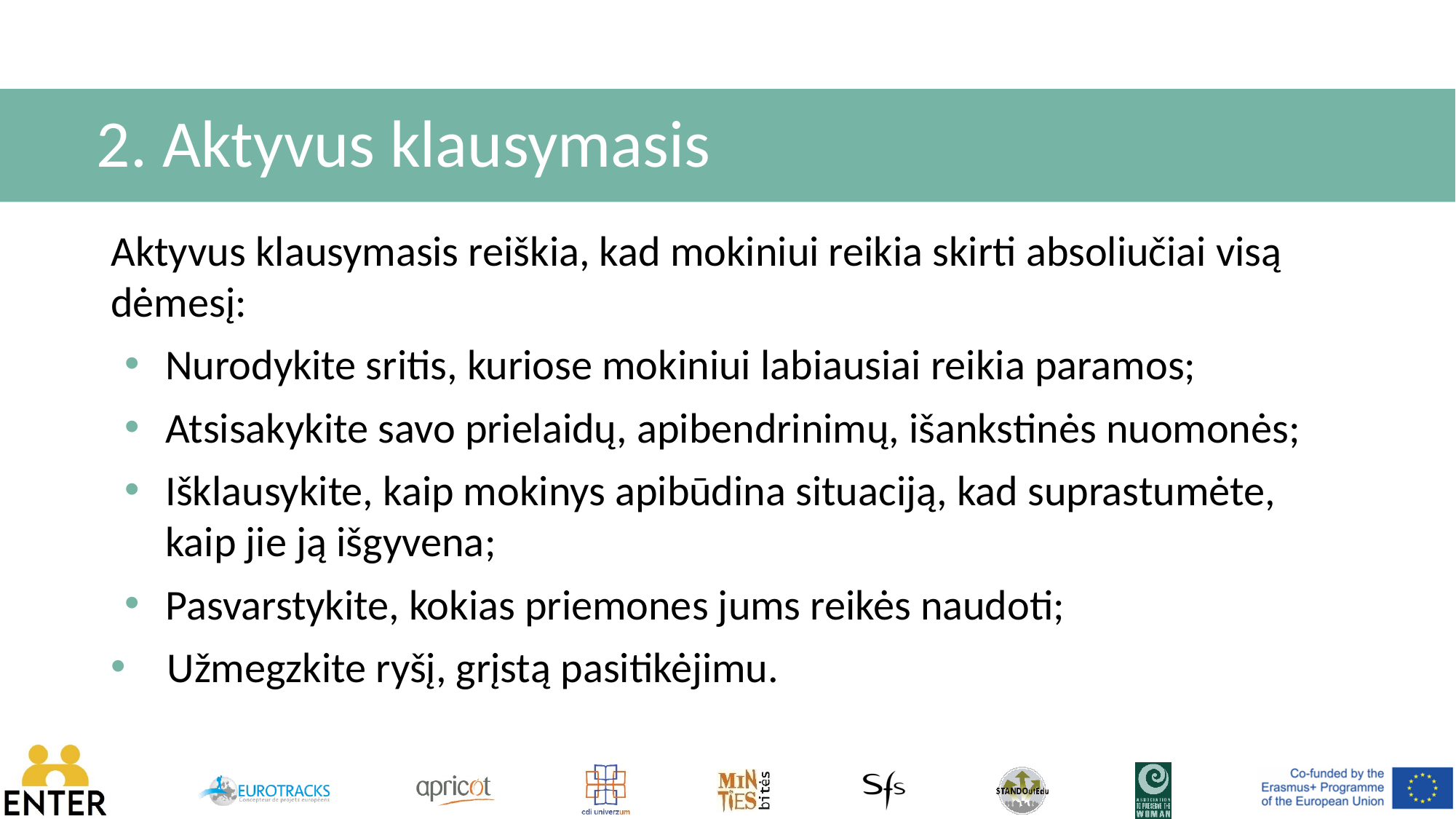

# 2. Aktyvus klausymasis
Aktyvus klausymasis reiškia, kad mokiniui reikia skirti absoliučiai visą dėmesį:
Nurodykite sritis, kuriose mokiniui labiausiai reikia paramos;
Atsisakykite savo prielaidų, apibendrinimų, išankstinės nuomonės;
Išklausykite, kaip mokinys apibūdina situaciją, kad suprastumėte, kaip jie ją išgyvena;
Pasvarstykite, kokias priemones jums reikės naudoti;
   Užmegzkite ryšį, grįstą pasitikėjimu.